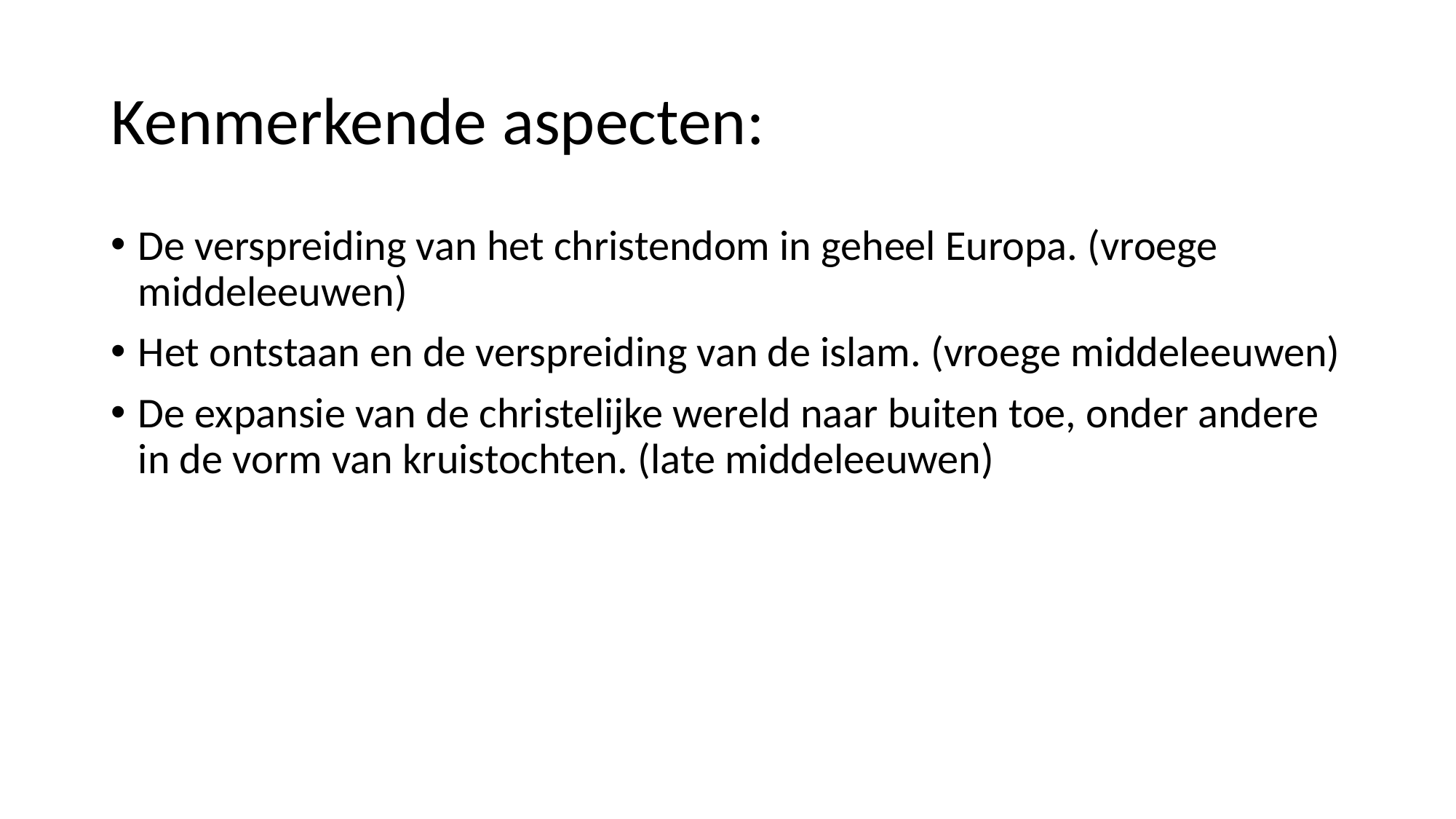

# Kenmerkende aspecten:
De verspreiding van het christendom in geheel Europa. (vroege middeleeuwen)
Het ontstaan en de verspreiding van de islam. (vroege middeleeuwen)
De expansie van de christelijke wereld naar buiten toe, onder andere in de vorm van kruistochten. (late middeleeuwen)